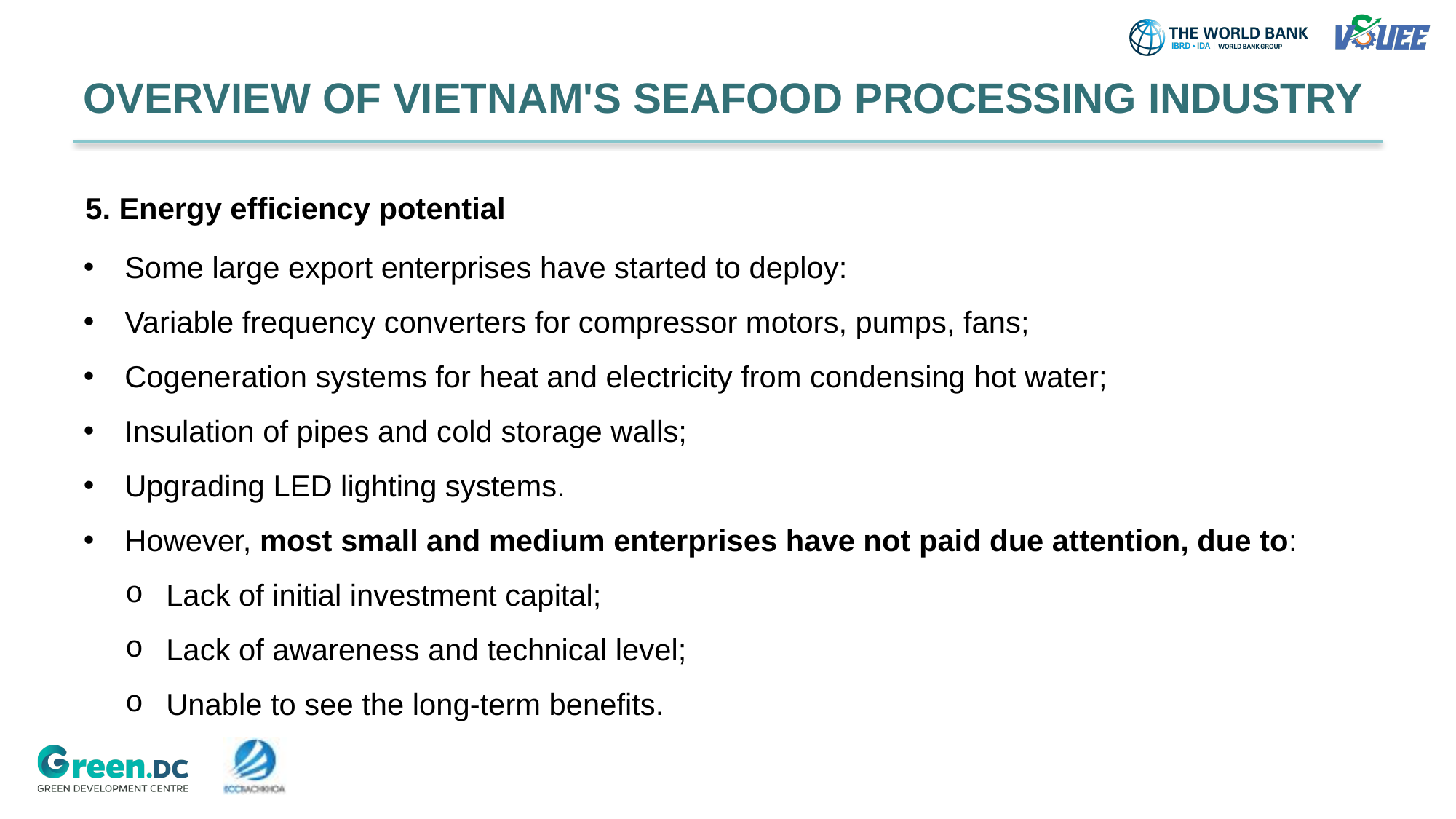

OVERVIEW OF VIETNAM'S SEAFOOD PROCESSING INDUSTRY
5. Energy efficiency potential
Some large export enterprises have started to deploy:
Variable frequency converters for compressor motors, pumps, fans;
Cogeneration systems for heat and electricity from condensing hot water;
Insulation of pipes and cold storage walls;
Upgrading LED lighting systems.
However, most small and medium enterprises have not paid due attention, due to:
Lack of initial investment capital;
Lack of awareness and technical level;
Unable to see the long-term benefits.